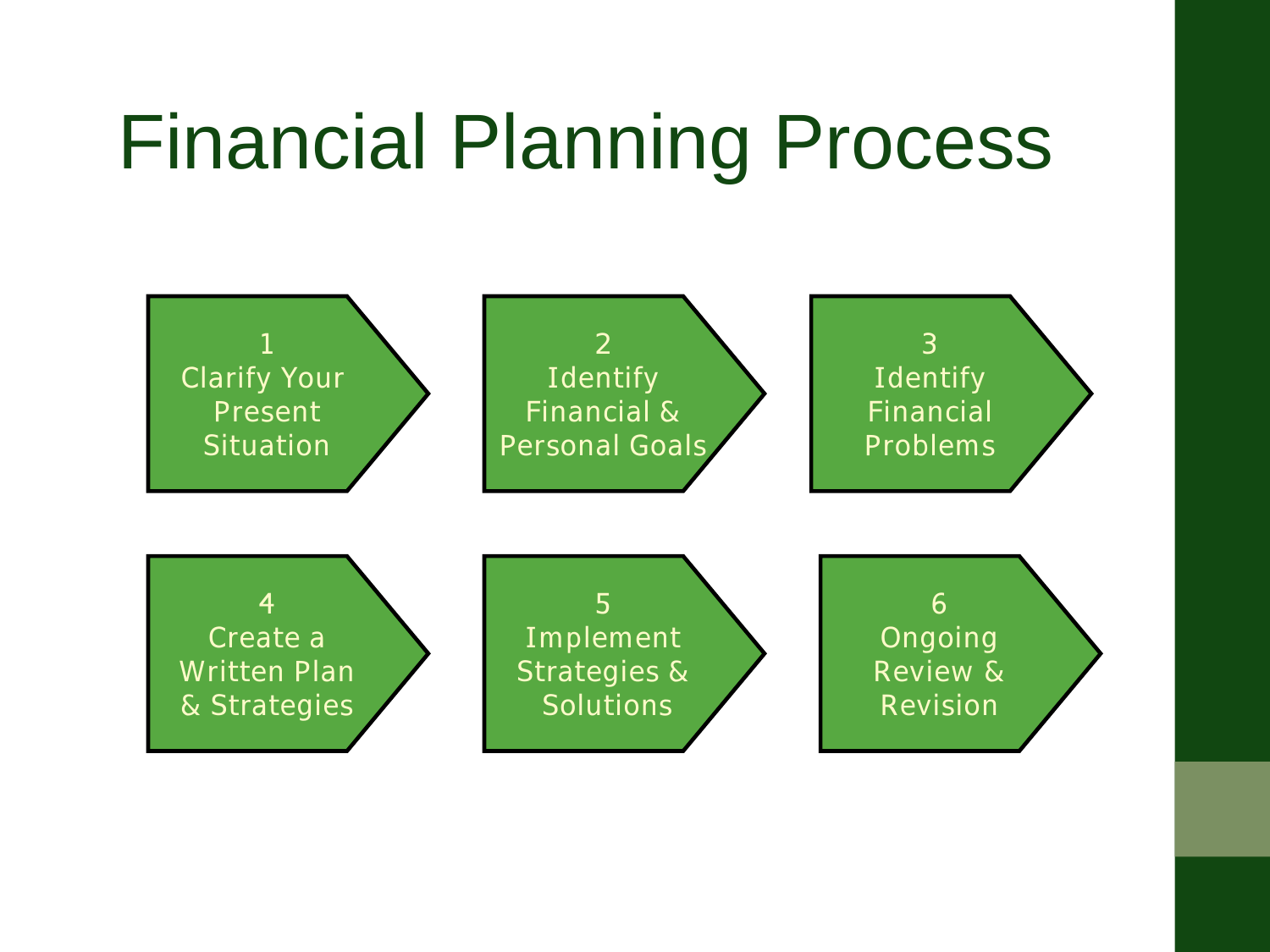

Financial Planning Process
1
Clarify Your
Present
Situation
2
Identify
 Financial &
Personal Goals
3
Identify
Financial
Problems
4
Create a
Written Plan
& Strategies
5
Implement
Strategies &
 Solutions
6
Ongoing
Review &
Revision